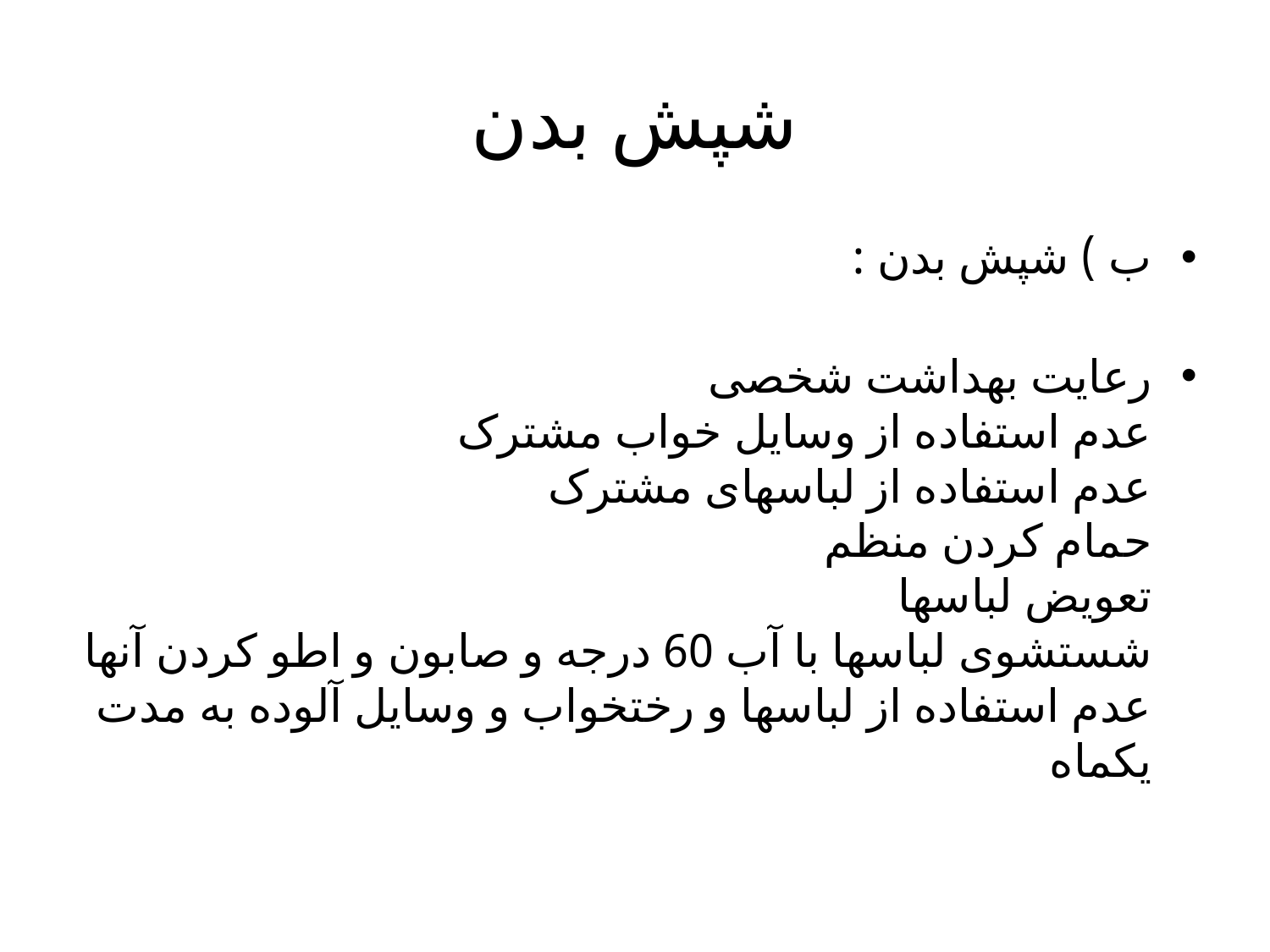

# شپش بدن
ب ) شپش بدن :
رعایت بهداشت شخصی
عدم استفاده از وسایل خواب مشترک
عدم استفاده از لباسهای مشترک
حمام کردن منظم
تعویض لباسها
شستشوی لباسها با آب 60 درجه و صابون و اطو کردن آنها
عدم استفاده از لباسها و رختخواب و وسایل آلوده به مدت یکماه